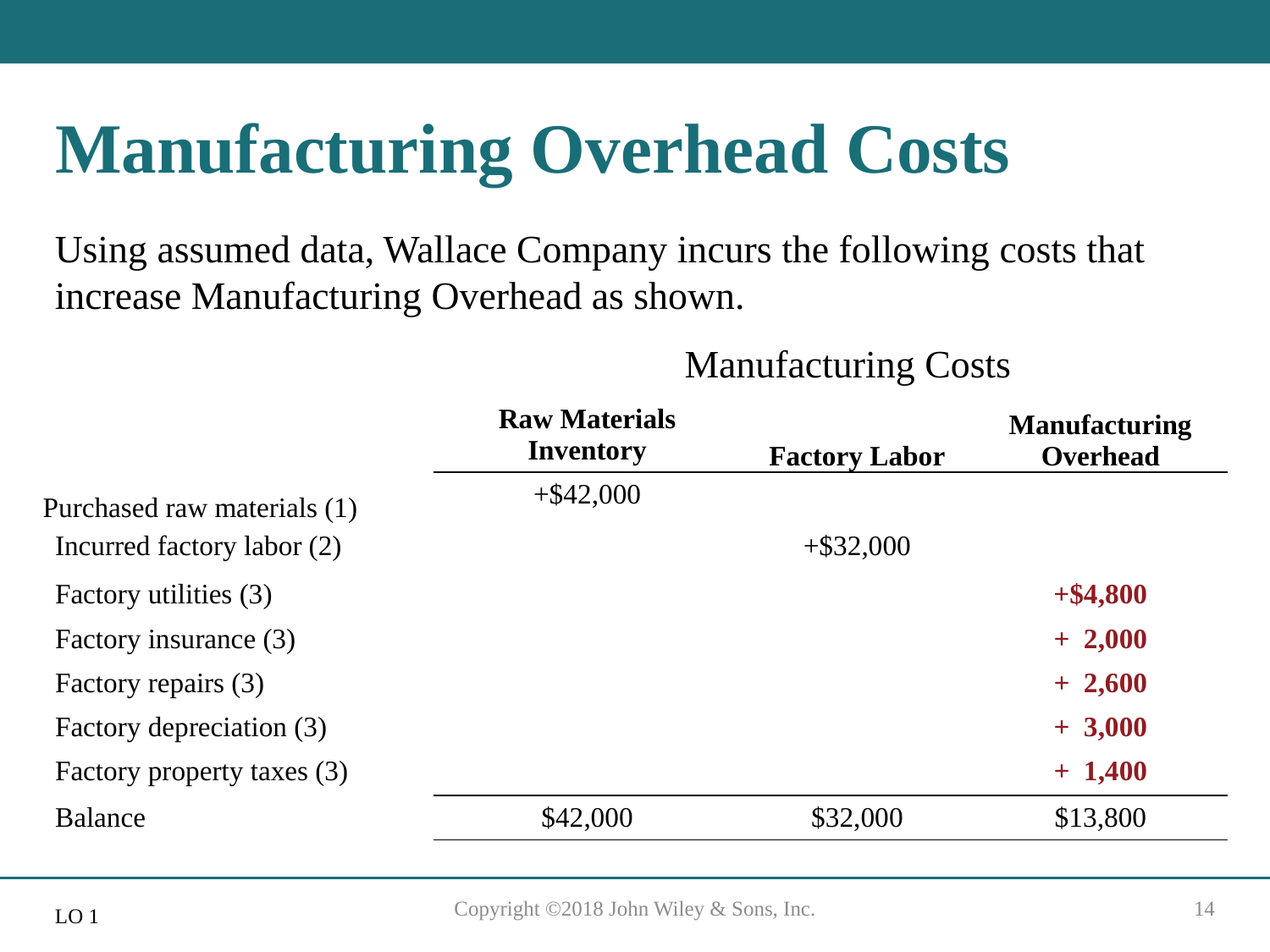

# Manufacturing Overhead Costs
Using assumed data, Wallace Company incurs the following costs that increase Manufacturing Overhead as shown.
Manufacturing Costs
|  | Raw Materials Inventory | Factory Labor | Manufacturing Overhead |
| --- | --- | --- | --- |
| Purchased raw materials (1) | +$42,000 |  |  |
| Incurred factory labor (2) |  | +$32,000 |  |
| Factory utilities (3) |  |  | +$4,800 |
| Factory insurance (3) |  |  | + 2,000 |
| Factory repairs (3) |  |  | + 2,600 |
| Factory depreciation (3) |  |  | + 3,000 |
| Factory property taxes (3) |  |  | + 1,400 |
| Balance | $42,000 | $32,000 | $13,800 |
Copyright ©2018 John Wiley & Sons, Inc.
14
L O 1